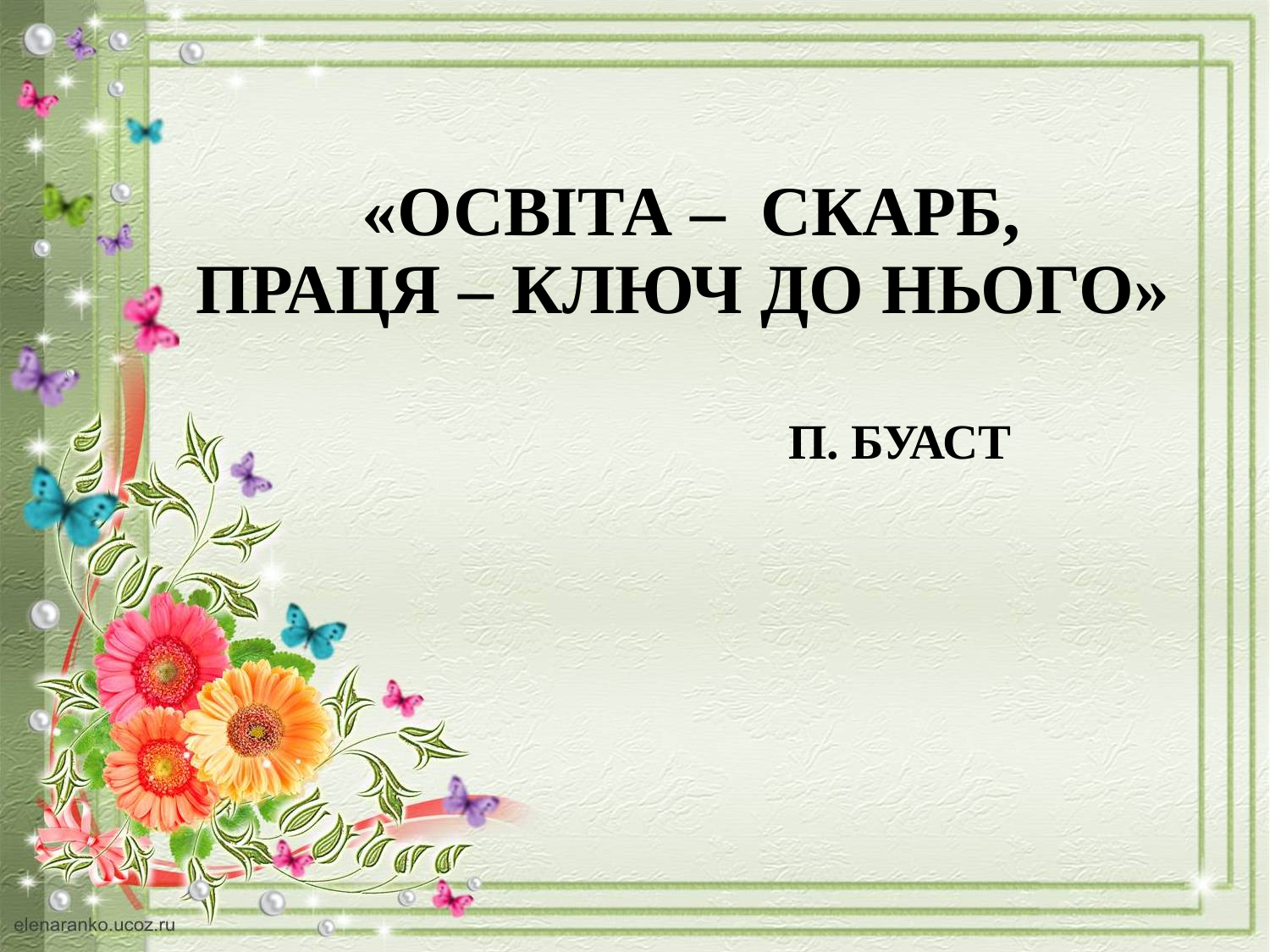

# «ОСВІТА –  СКАРБ, ПРАЦЯ – КЛЮЧ ДО НЬОГО» П. БУАСТ